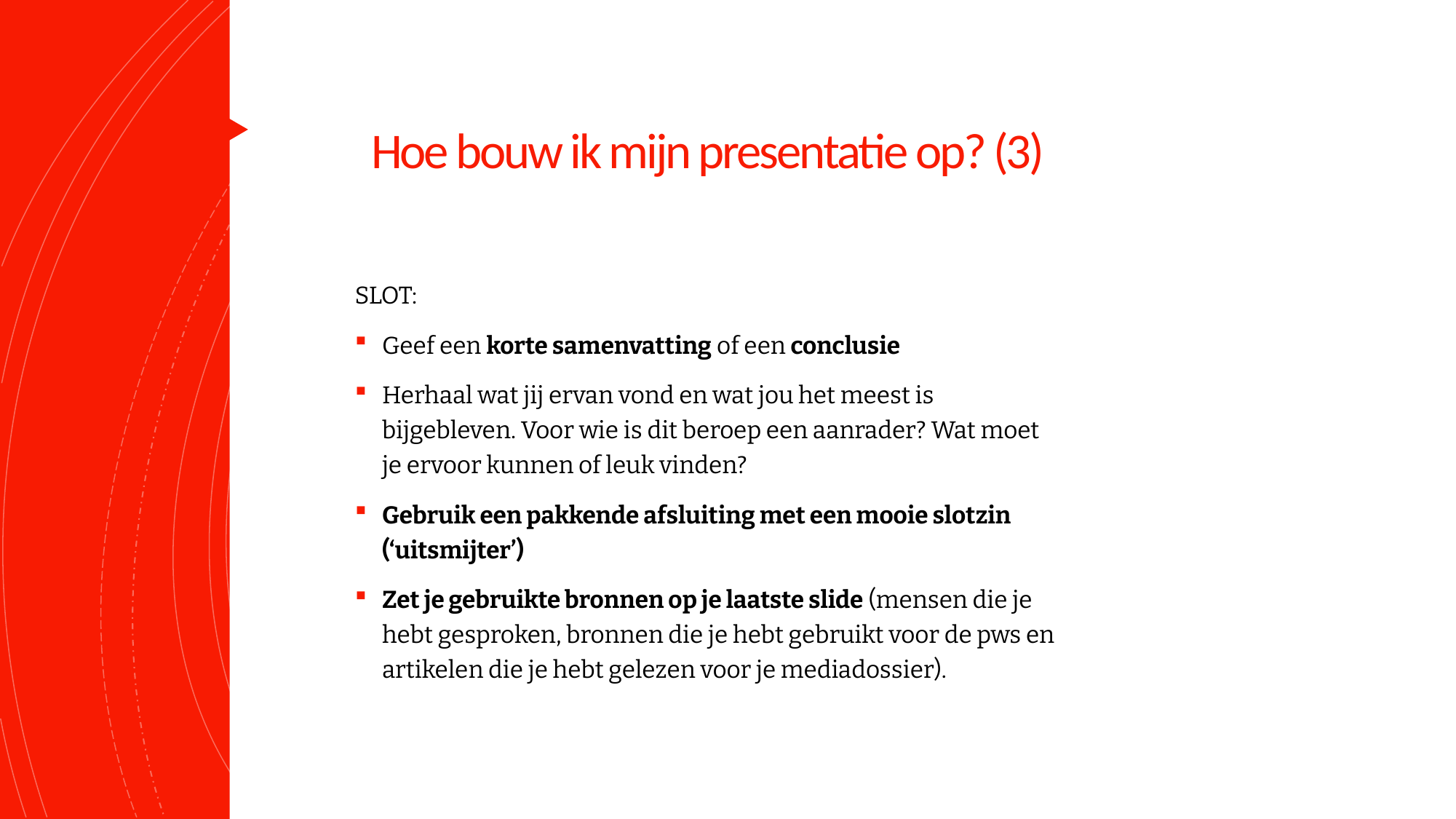

# Hoe bouw ik mijn presentatie op? (3)

SLOT:
Geef een korte samenvatting of een conclusie
Herhaal wat jij ervan vond en wat jou het meest is bijgebleven. Voor wie is dit beroep een aanrader? Wat moet je ervoor kunnen of leuk vinden?
Gebruik een pakkende afsluiting met een mooie slotzin (‘uitsmijter’)
Zet je gebruikte bronnen op je laatste slide (mensen die je hebt gesproken, bronnen die je hebt gebruikt voor de pws en artikelen die je hebt gelezen voor je mediadossier).